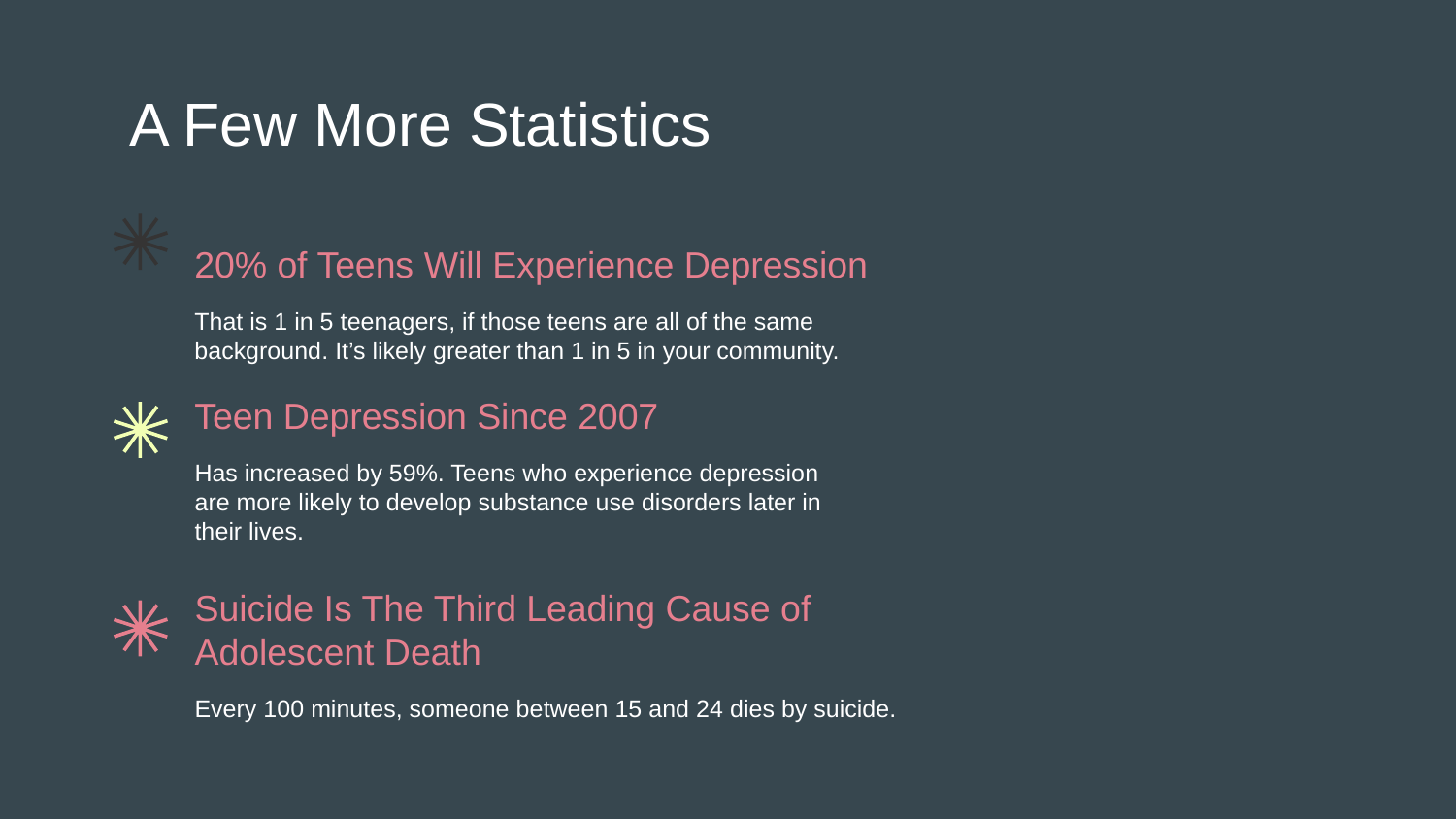

A Few More Statistics

20% of Teens Will Experience Depression
That is 1 in 5 teenagers, if those teens are all of the same background. It’s likely greater than 1 in 5 in your community.
Teen Depression Since 2007

Has increased by 59%. Teens who experience depression are more likely to develop substance use disorders later in their lives.

Suicide Is The Third Leading Cause of Adolescent Death
Every 100 minutes, someone between 15 and 24 dies by suicide.